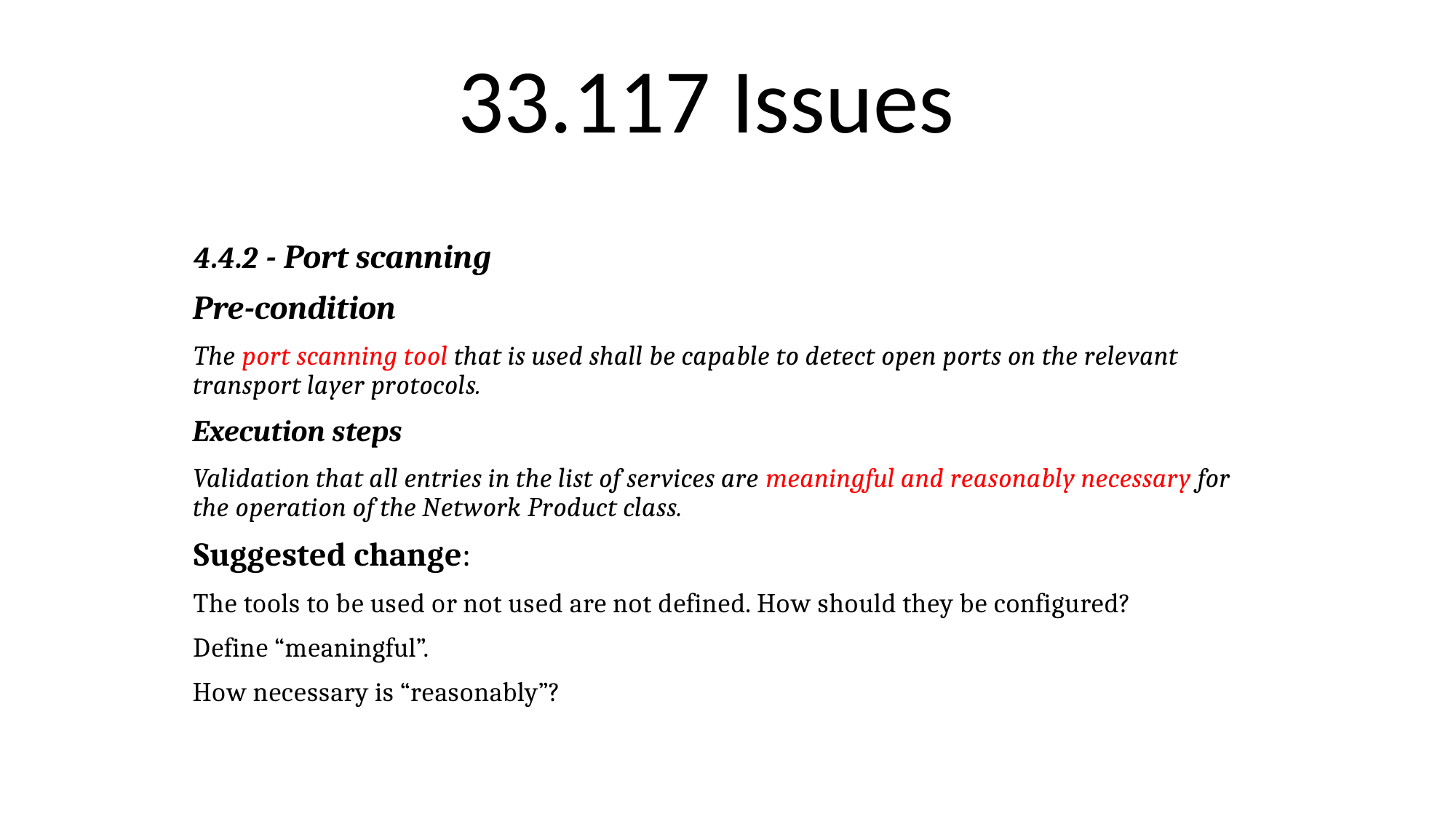

# 33.117 Issues
4.4.2 - Port scanning
Pre-condition
The port scanning tool that is used shall be capable to detect open ports on the relevant transport layer protocols.
Execution steps
Validation that all entries in the list of services are meaningful and reasonably necessary for the operation of the Network Product class.
Suggested change:
The tools to be used or not used are not defined. How should they be configured?
Define “meaningful”.
How necessary is “reasonably”?